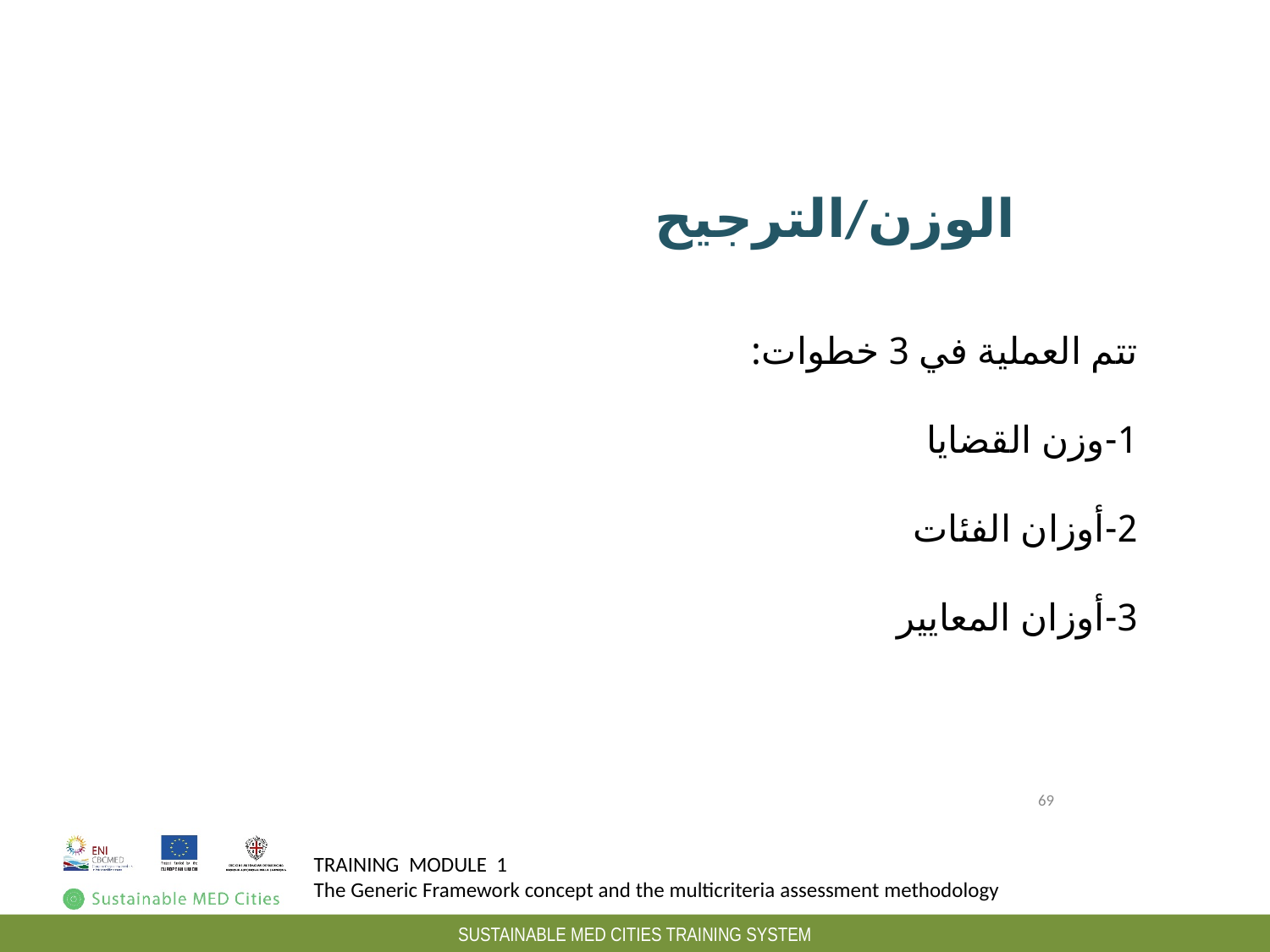

# الوزن/الترجيح
تتم العملية في 3 خطوات:

1-وزن القضايا

2-أوزان الفئات

3-أوزان المعايير

69